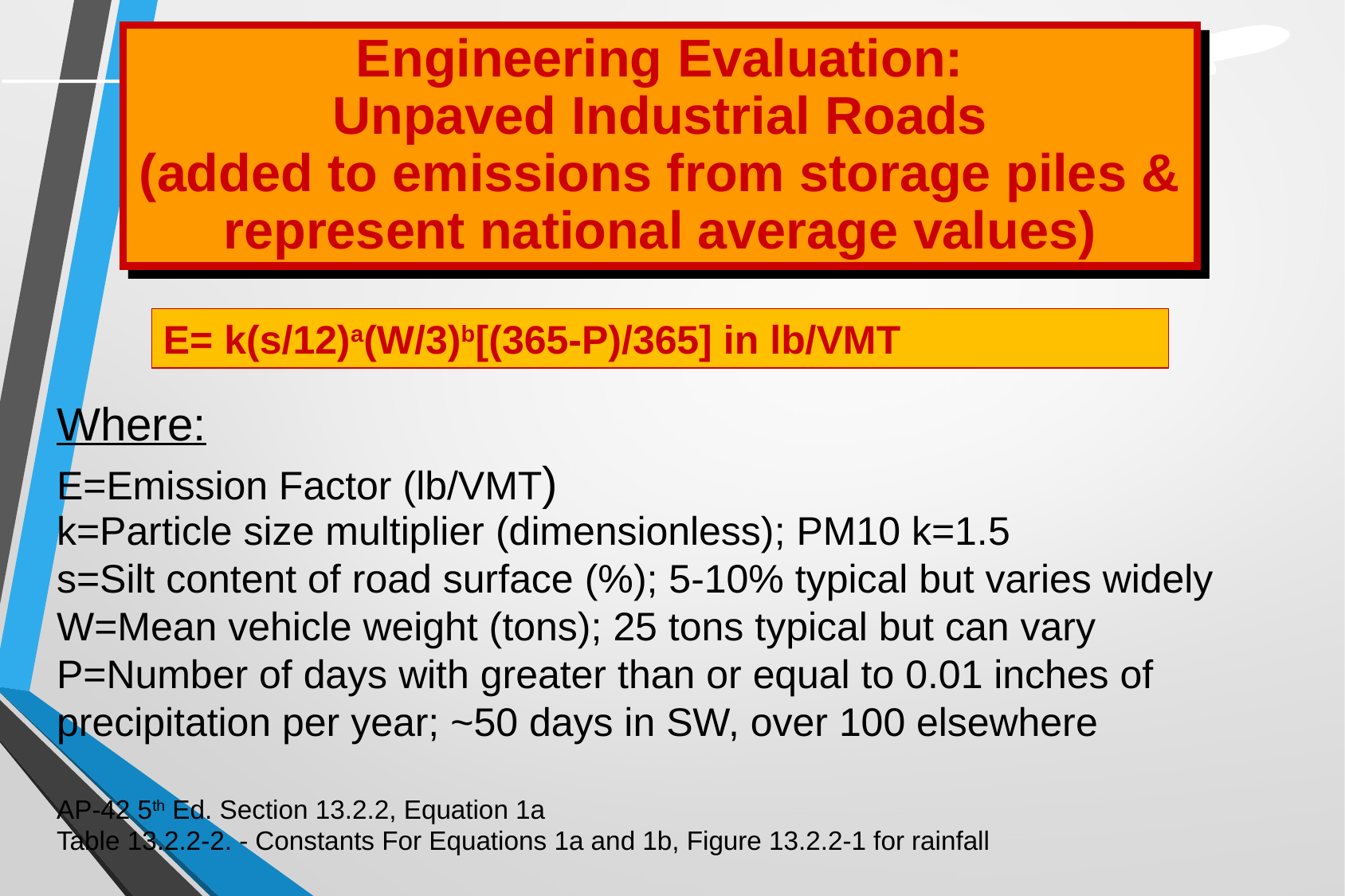

Engineering Evaluation:
Unpaved Industrial Roads
(added to emissions from storage piles & represent national average values)
E= k(s/12)a(W/3)b[(365-P)/365] in lb/VMT
Where:

E=Emission Factor (lb/VMT)
k=Particle size multiplier (dimensionless); PM10 k=1.5
s=Silt content of road surface (%); 5-10% typical but varies widely
W=Mean vehicle weight (tons); 25 tons typical but can vary
P=Number of days with greater than or equal to 0.01 inches of precipitation per year; ~50 days in SW, over 100 elsewhere

AP-42 5th Ed. Section 13.2.2, Equation 1a
Table 13.2.2-2. - Constants For Equations 1a and 1b, Figure 13.2.2-1 for rainfall